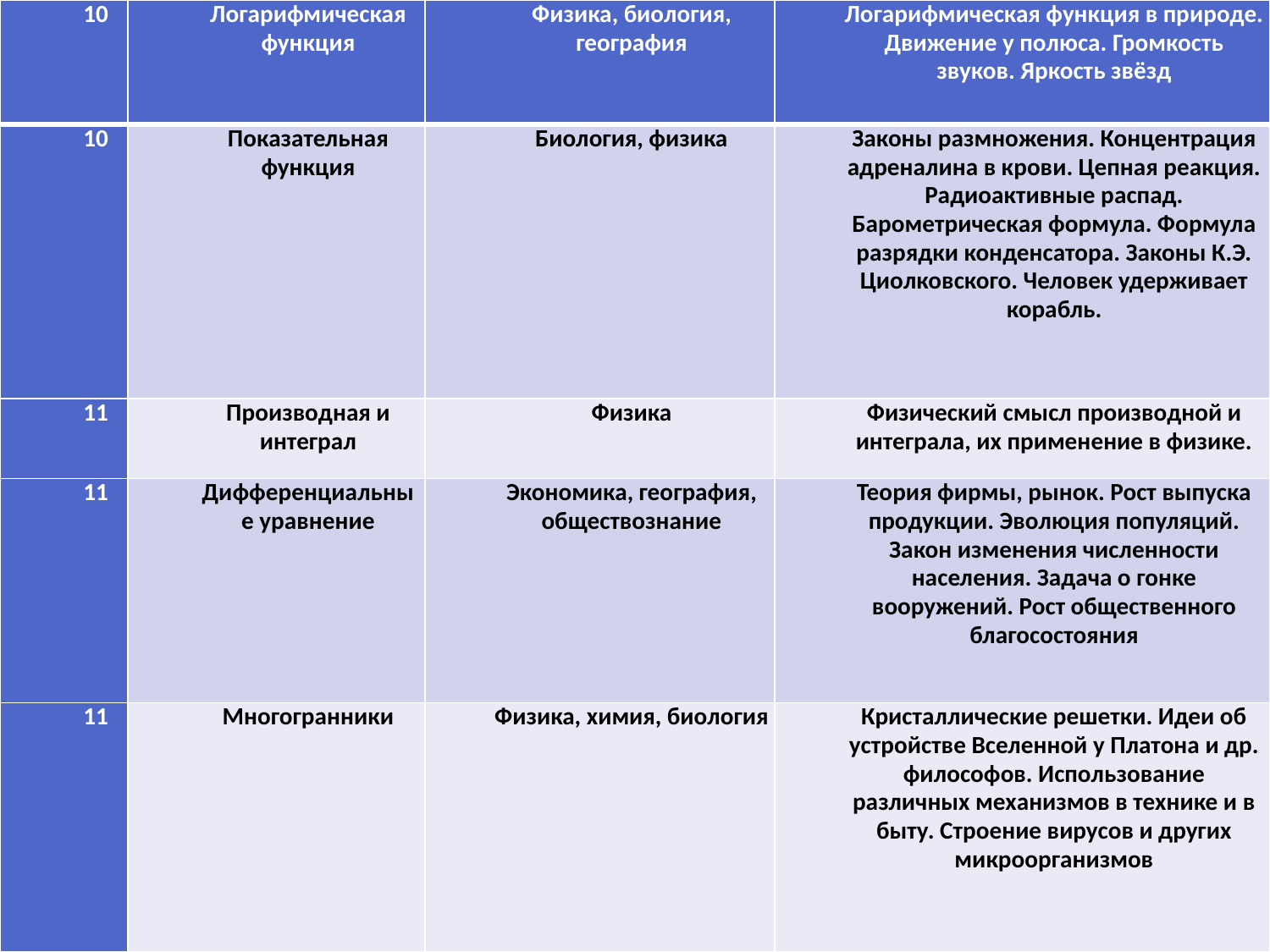

| 10 | Логарифмическая функция | Физика, биология, география | Логарифмическая функция в природе. Движение у полюса. Громкость звуков. Яркость звёзд |
| --- | --- | --- | --- |
| 10 | Показательная функция | Биология, физика | Законы размножения. Концентрация адреналина в крови. Цепная реакция. Радиоактивные распад. Барометрическая формула. Формула разрядки конденсатора. Законы К.Э. Циолковского. Человек удерживает корабль. |
| 11 | Производная и интеграл | Физика | Физический смысл производной и интеграла, их применение в физике. |
| 11 | Дифференциальные уравнение | Экономика, география, обществознание | Теория фирмы, рынок. Рост выпуска продукции. Эволюция популяций. Закон изменения численности населения. Задача о гонке вооружений. Рост общественного благосостояния |
| 11 | Многогранники | Физика, химия, биология | Кристаллические решетки. Идеи об устройстве Вселенной у Платона и др. философов. Использование различных механизмов в технике и в быту. Строение вирусов и других микроорганизмов |
#